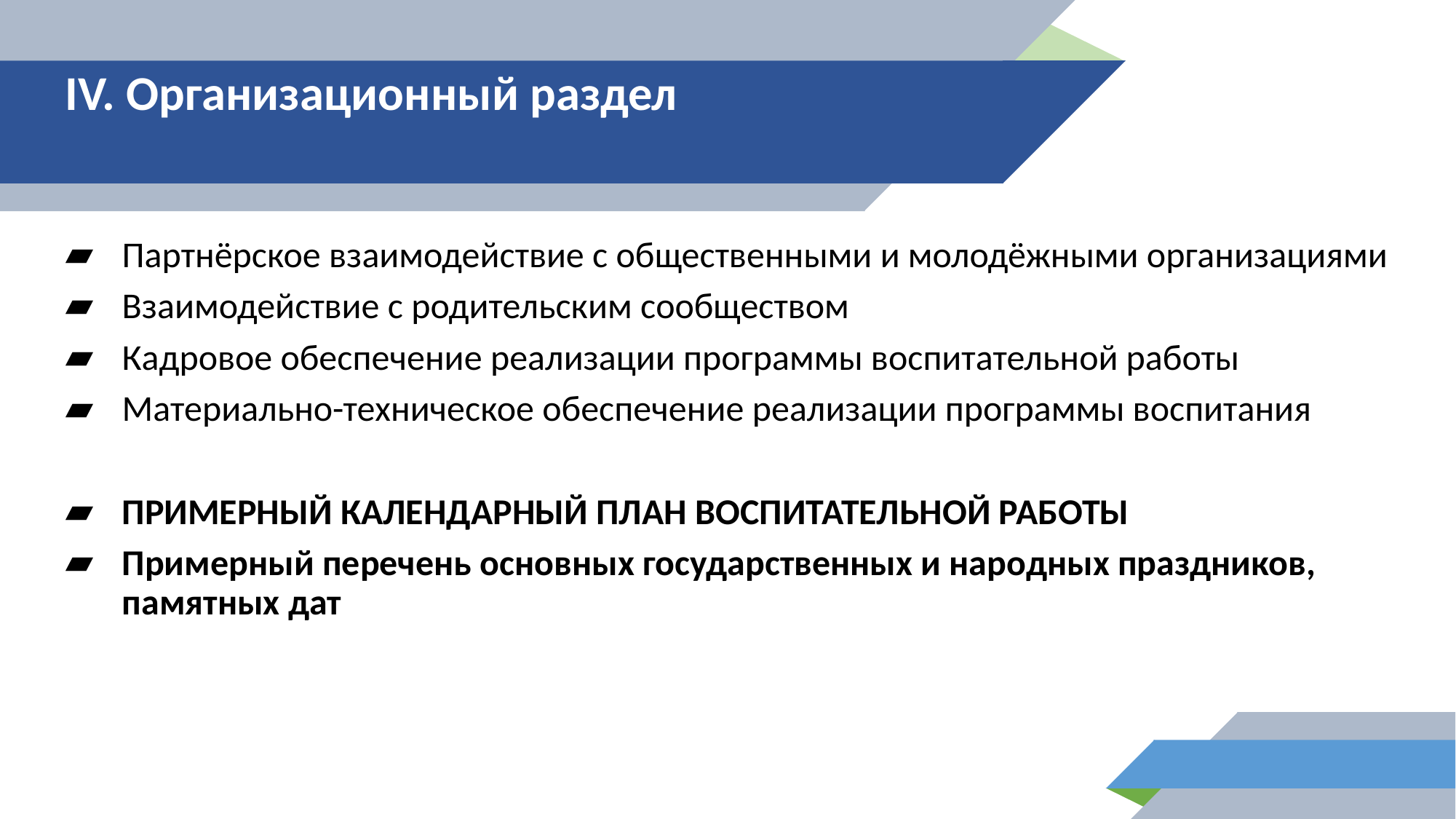

IV. Организационный раздел

Партнёрское взаимодействие с общественными и молодёжными организациями
Взаимодействие с родительским сообществом
Кадровое обеспечение реализации программы воспитательной работы
Материально-техническое обеспечение реализации программы воспитания

ПРИМЕРНЫЙ КАЛЕНДАРНЫЙ ПЛАН ВОСПИТАТЕЛЬНОЙ РАБОТЫ
Примерный перечень основных государственных и народных праздников, памятных дат